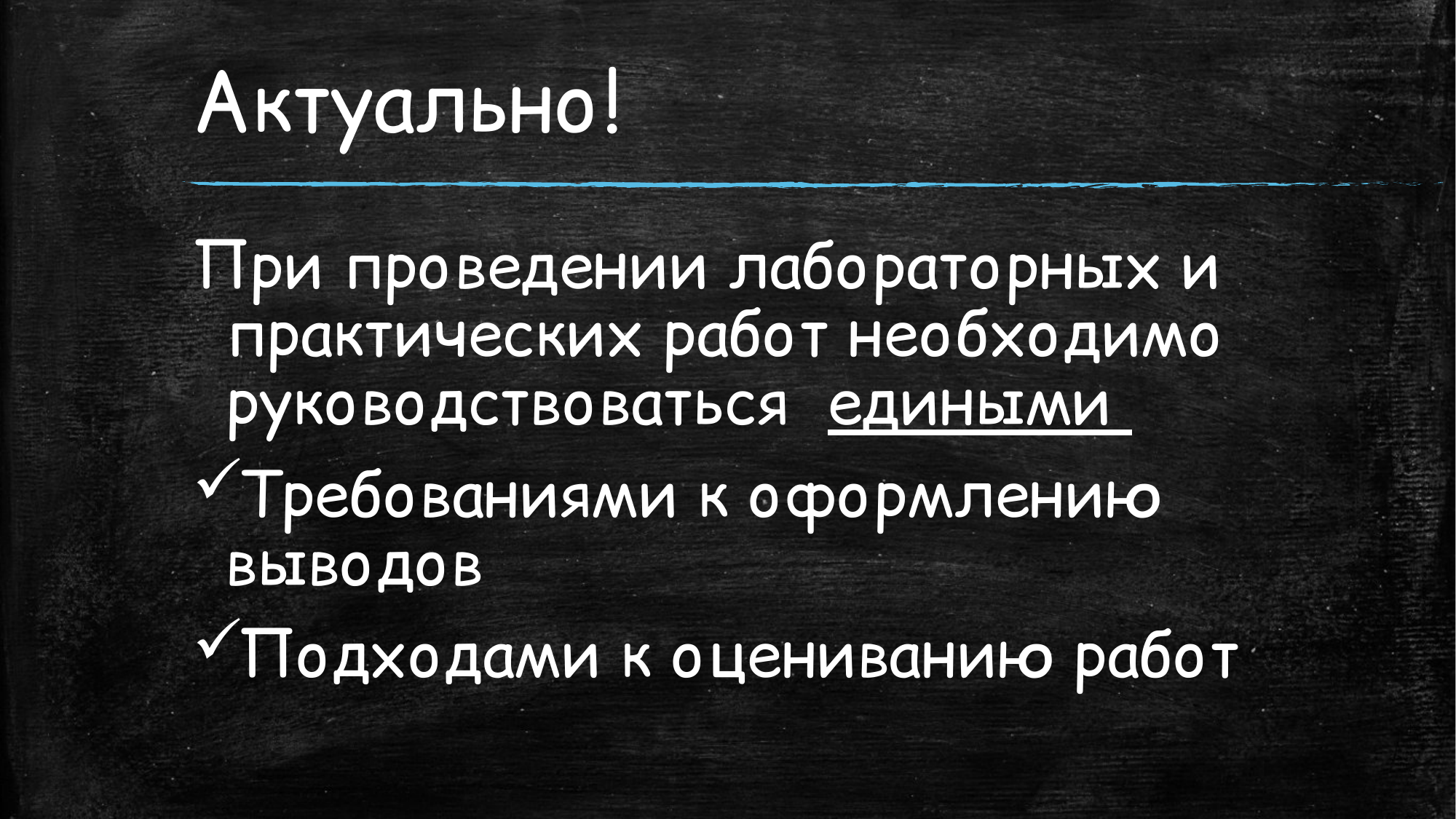

# Актуально!
При проведении лабораторных и практических работ необходимо руководствоваться  едиными
Требованиями к оформлению выводов
Подходами к оцениванию работ